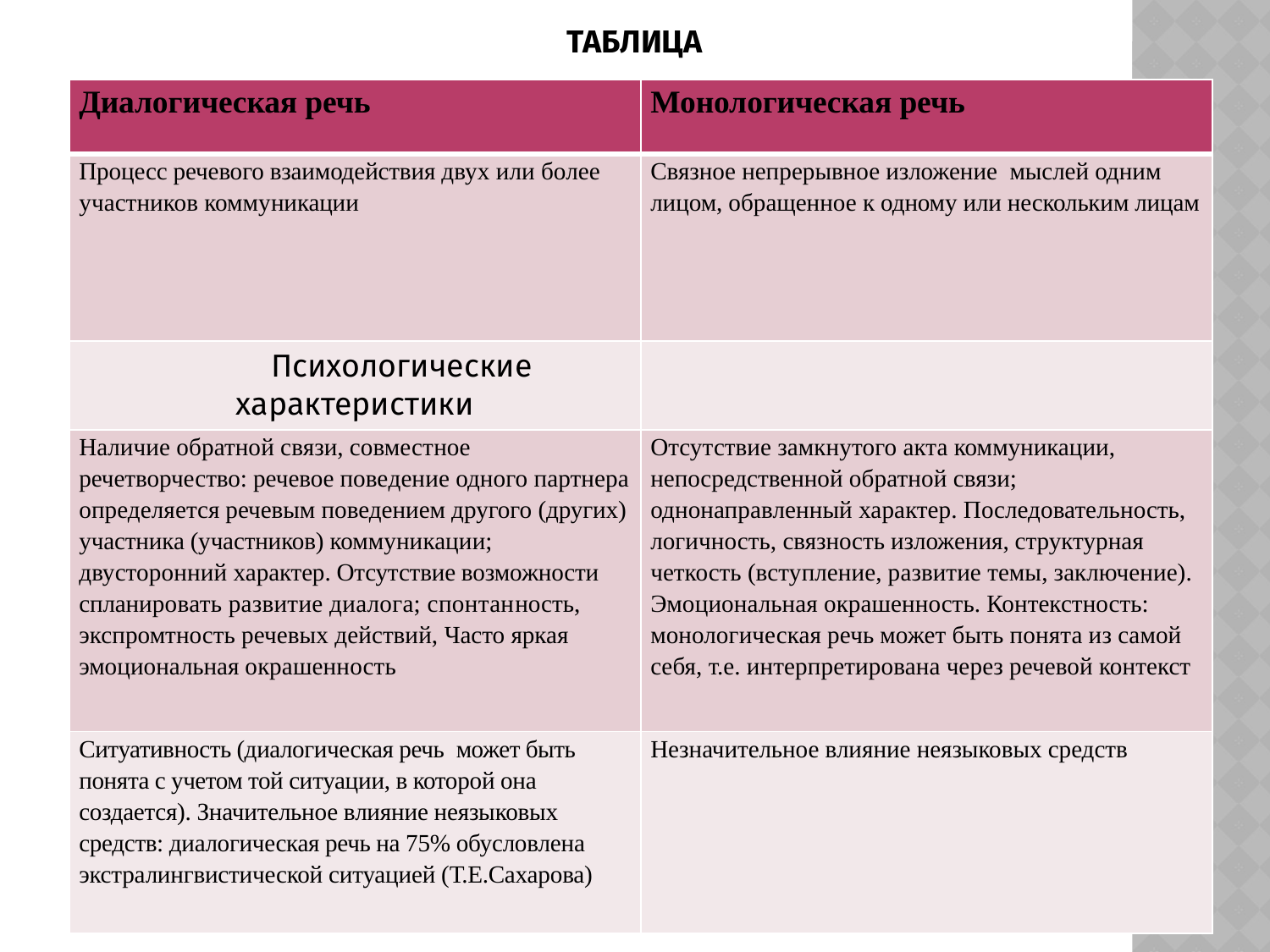

# Таблица
| Диалогическая речь | Монологическая речь |
| --- | --- |
| Процесс речевого взаимодействия двух или более участников коммуникации | Связное непрерывное изложение мыслей одним лицом, обращенное к одному или нескольким лицам |
| Психологические характеристики |  |
| Наличие обратной связи, совместное речетворчество: речевое поведение одного партнера определяется речевым поведением другого (других) участника (участников) коммуникации; двусторонний характер. Отсутствие возможности спланировать развитие диалога; спонтанность, экспромтность речевых действий, Часто яркая эмоциональная окрашенность | Отсутствие замкнутого акта коммуникации, непосредственной обратной связи; однонаправленный характер. Последовательность, логичность, связность изложения, структурная четкость (вступление, развитие темы, заключение). Эмоциональная окрашенность. Контекстность: монологическая речь может быть понята из самой себя, т.е. интерпретирована через речевой контекст |
| Ситуативность (диалогическая речь может быть понята с учетом той ситуации, в которой она создается). Значительное влияние неязыковых средств: диалогическая речь на 75% обусловлена экстралингвистической ситуацией (Т.Е.Сахарова) | Незначительное влияние неязыковых средств |